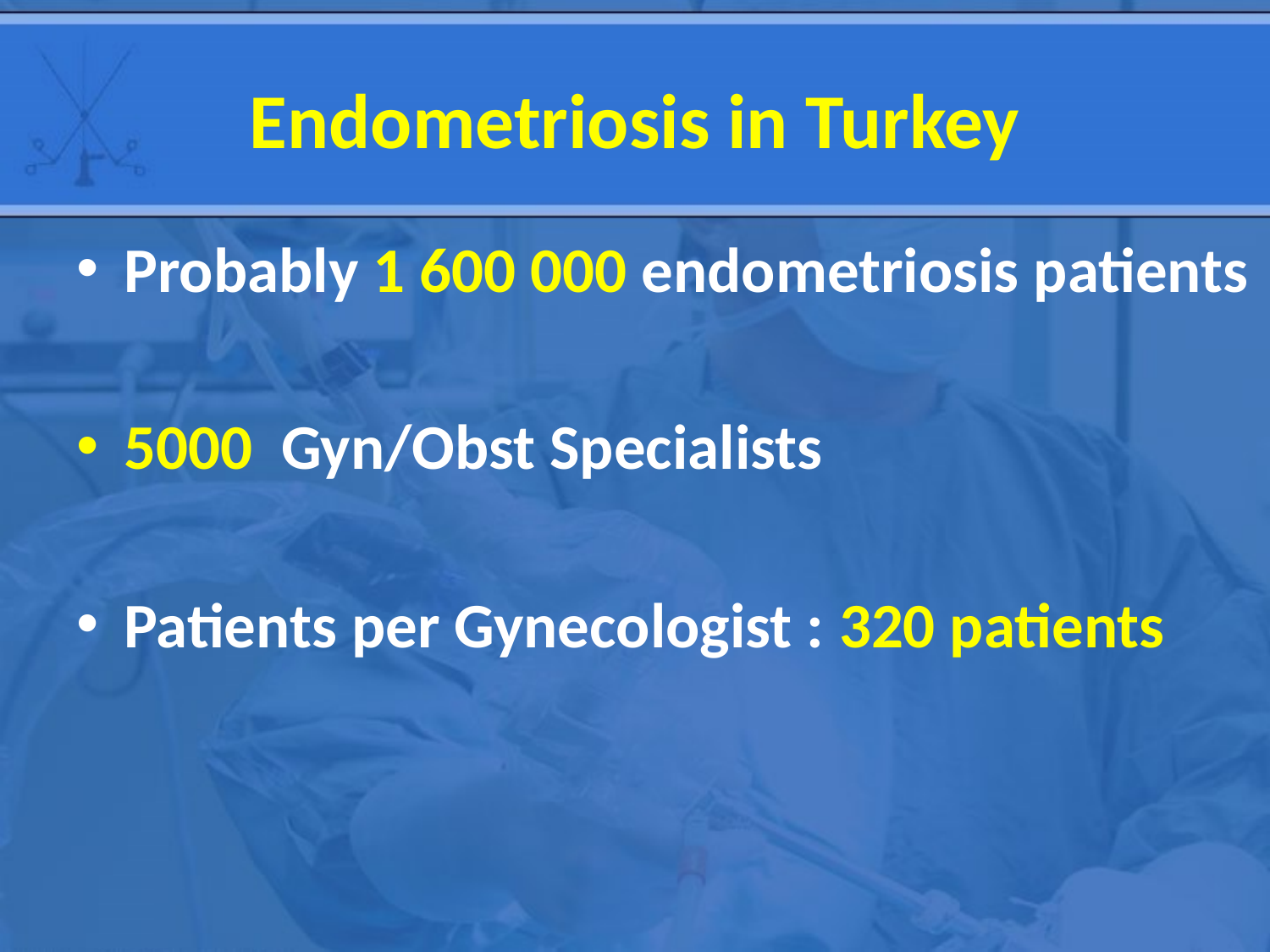

# Endometriosis in Turkey
Probably 1 600 000 endometriosis patients

5000  Gyn/Obst Specialists

Patients per Gynecologist : 320 patients